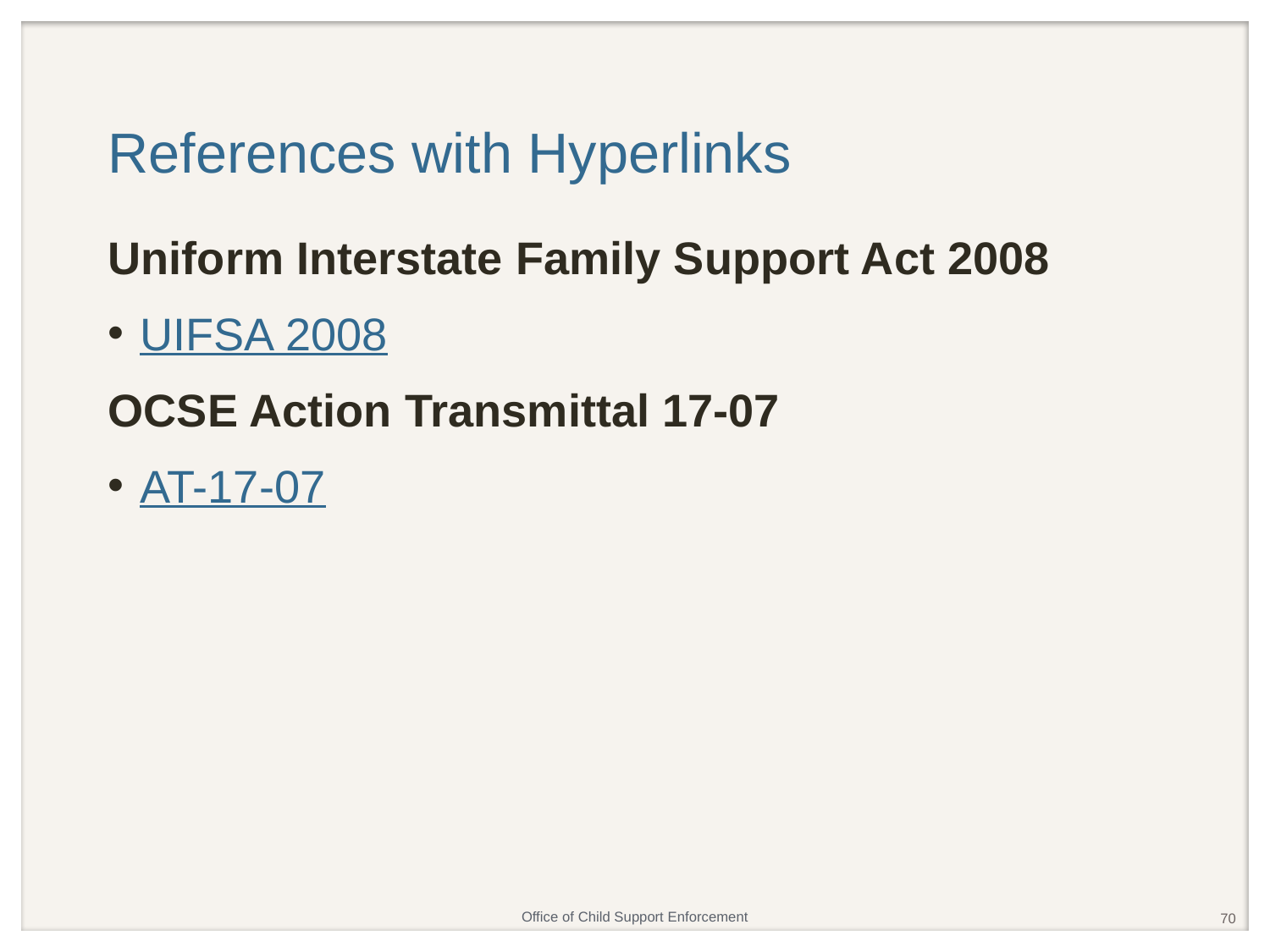

# References with Hyperlinks
Uniform Interstate Family Support Act 2008
UIFSA 2008
OCSE Action Transmittal 17-07
AT-17-07

70